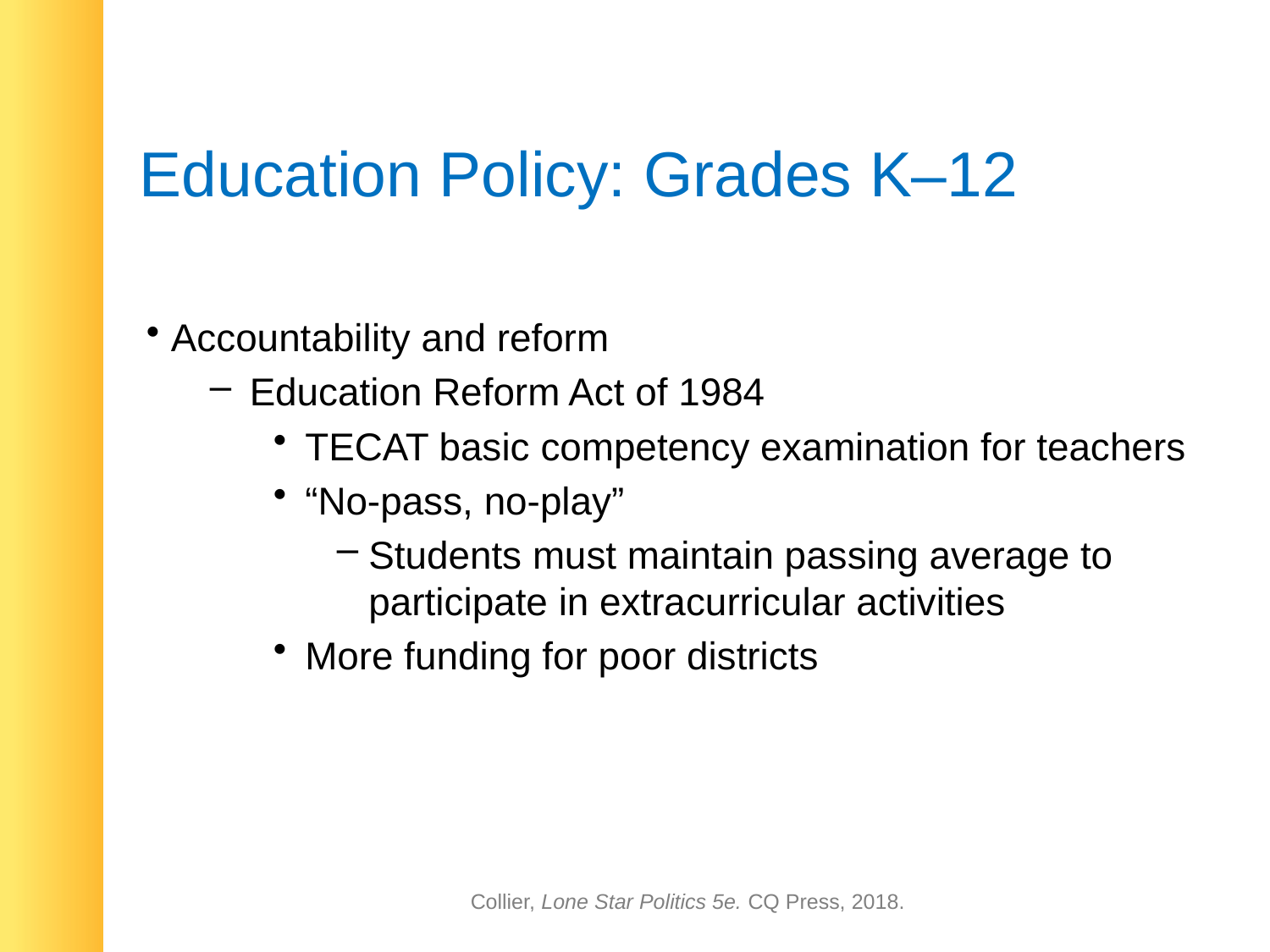

# Education Policy: Grades K–12
 Accountability and reform
Education Reform Act of 1984
TECAT basic competency examination for teachers
“No-pass, no-play”
Students must maintain passing average to participate in extracurricular activities
More funding for poor districts

Collier, Lone Star Politics 5e. CQ Press, 2018.